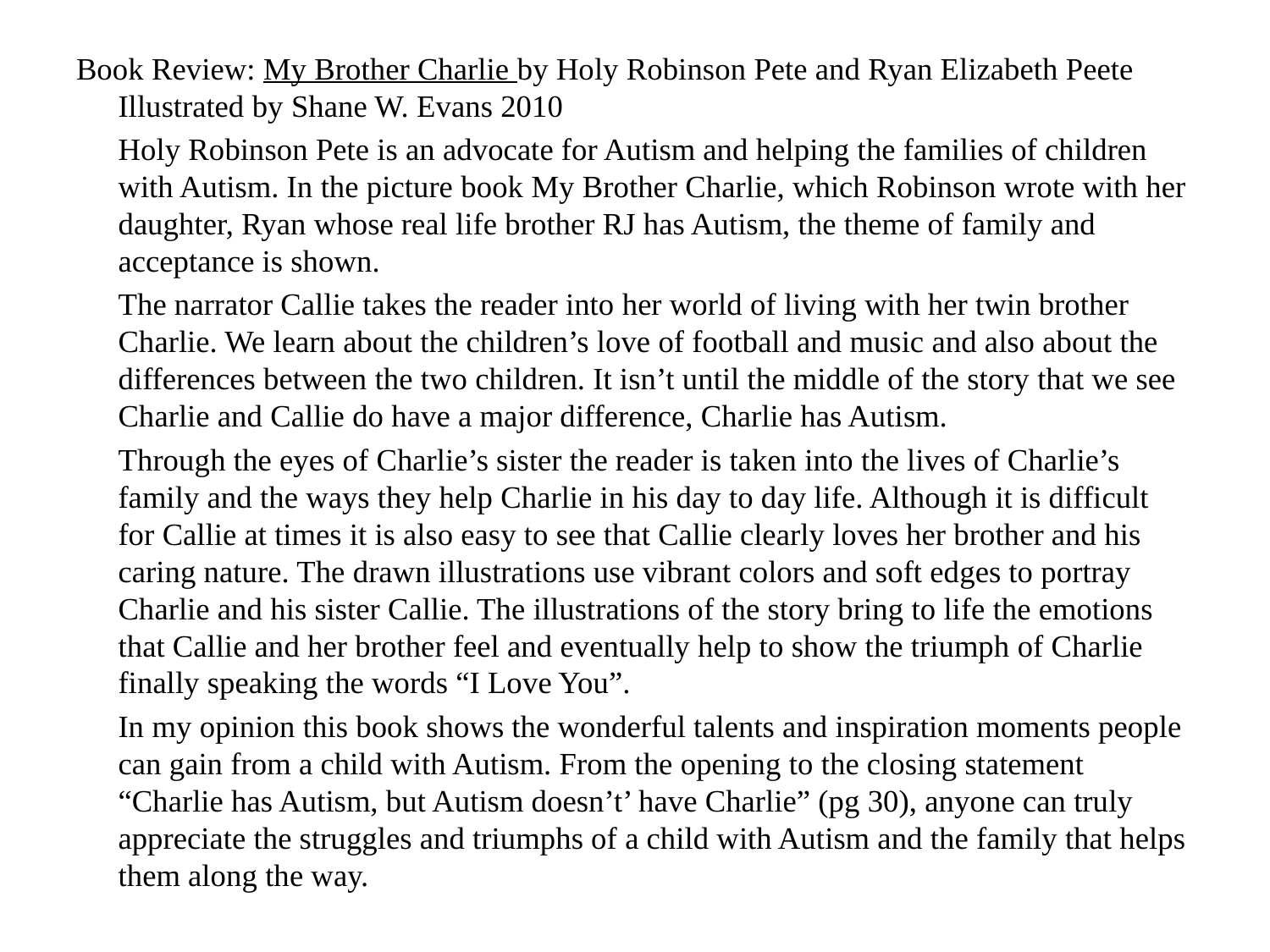

Book Review: My Brother Charlie by Holy Robinson Pete and Ryan Elizabeth Peete Illustrated by Shane W. Evans 2010
		Holy Robinson Pete is an advocate for Autism and helping the families of children with Autism. In the picture book My Brother Charlie, which Robinson wrote with her daughter, Ryan whose real life brother RJ has Autism, the theme of family and acceptance is shown.
		The narrator Callie takes the reader into her world of living with her twin brother Charlie. We learn about the children’s love of football and music and also about the differences between the two children. It isn’t until the middle of the story that we see Charlie and Callie do have a major difference, Charlie has Autism.
		Through the eyes of Charlie’s sister the reader is taken into the lives of Charlie’s family and the ways they help Charlie in his day to day life. Although it is difficult for Callie at times it is also easy to see that Callie clearly loves her brother and his caring nature. The drawn illustrations use vibrant colors and soft edges to portray Charlie and his sister Callie. The illustrations of the story bring to life the emotions that Callie and her brother feel and eventually help to show the triumph of Charlie finally speaking the words “I Love You”.
		In my opinion this book shows the wonderful talents and inspiration moments people can gain from a child with Autism. From the opening to the closing statement “Charlie has Autism, but Autism doesn’t’ have Charlie” (pg 30), anyone can truly appreciate the struggles and triumphs of a child with Autism and the family that helps them along the way.